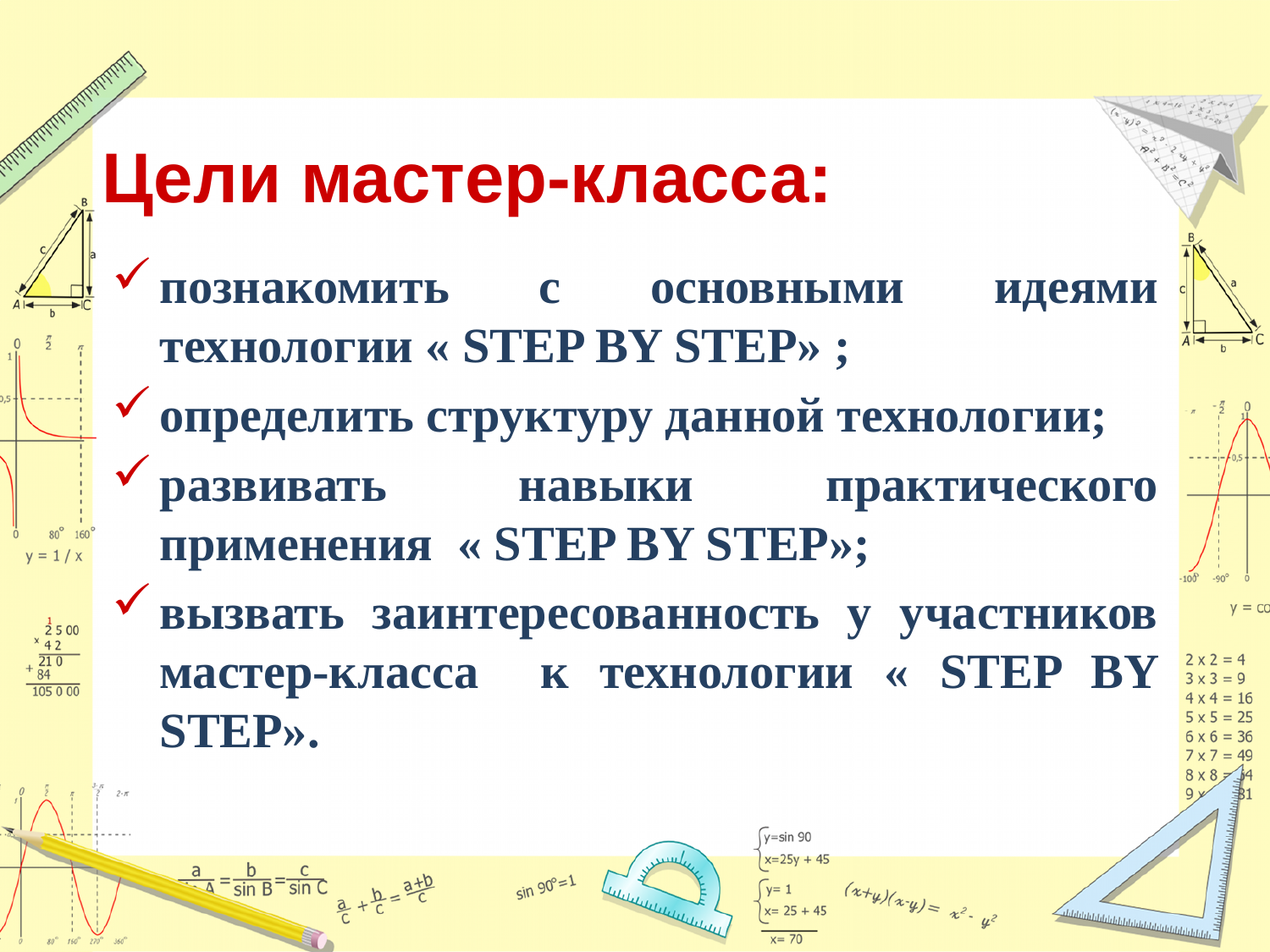

# Цели мастер-класса:
познакомить с основными идеями технологии « STEP BY STEP» ;
определить структуру данной технологии;
развивать навыки практического применения  « STEP BY STEP»;
вызвать заинтересованность у участников мастер-класса  к технологии « STEP BY STEP».